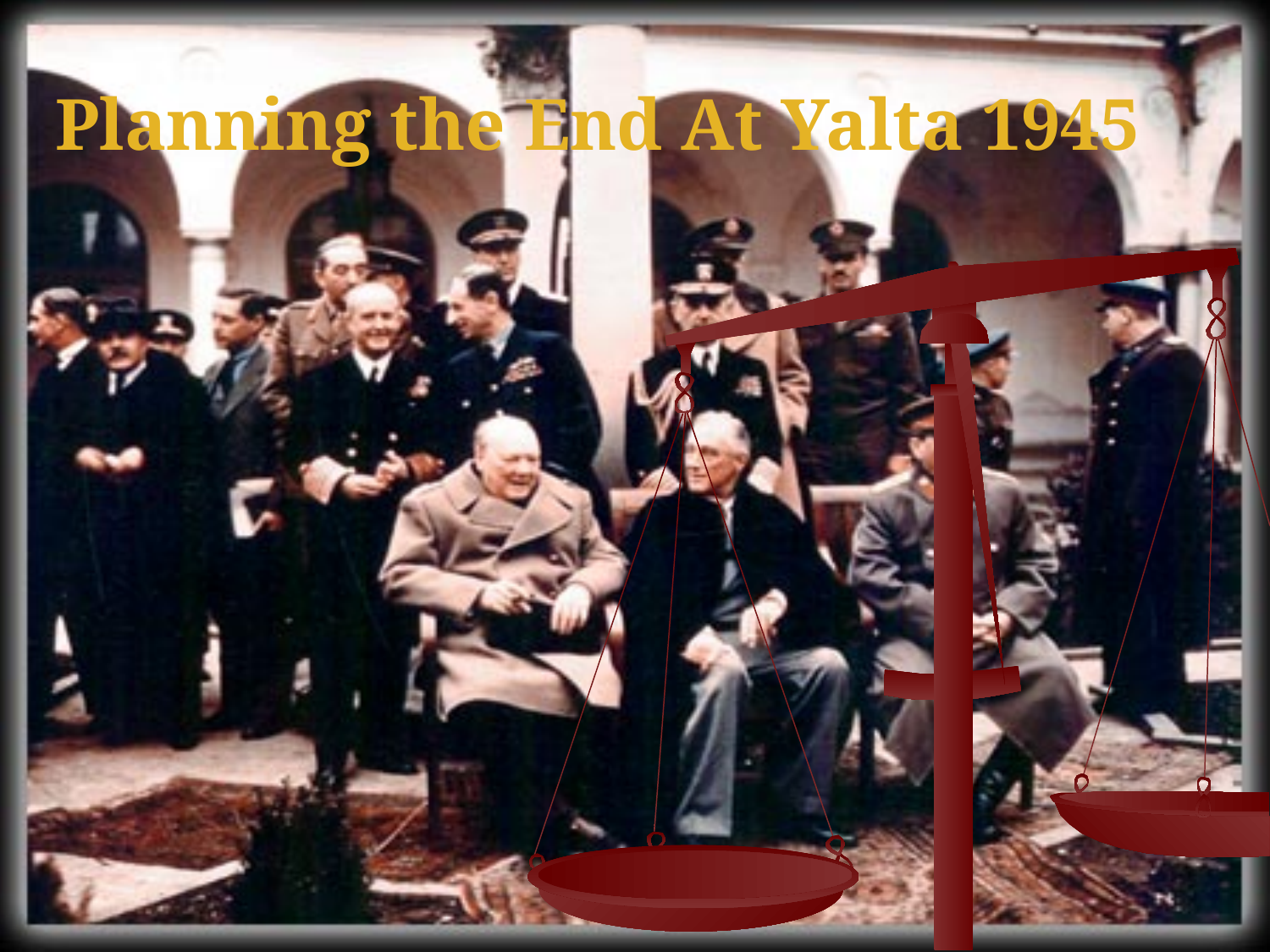

# Planning the End At Yalta 1945